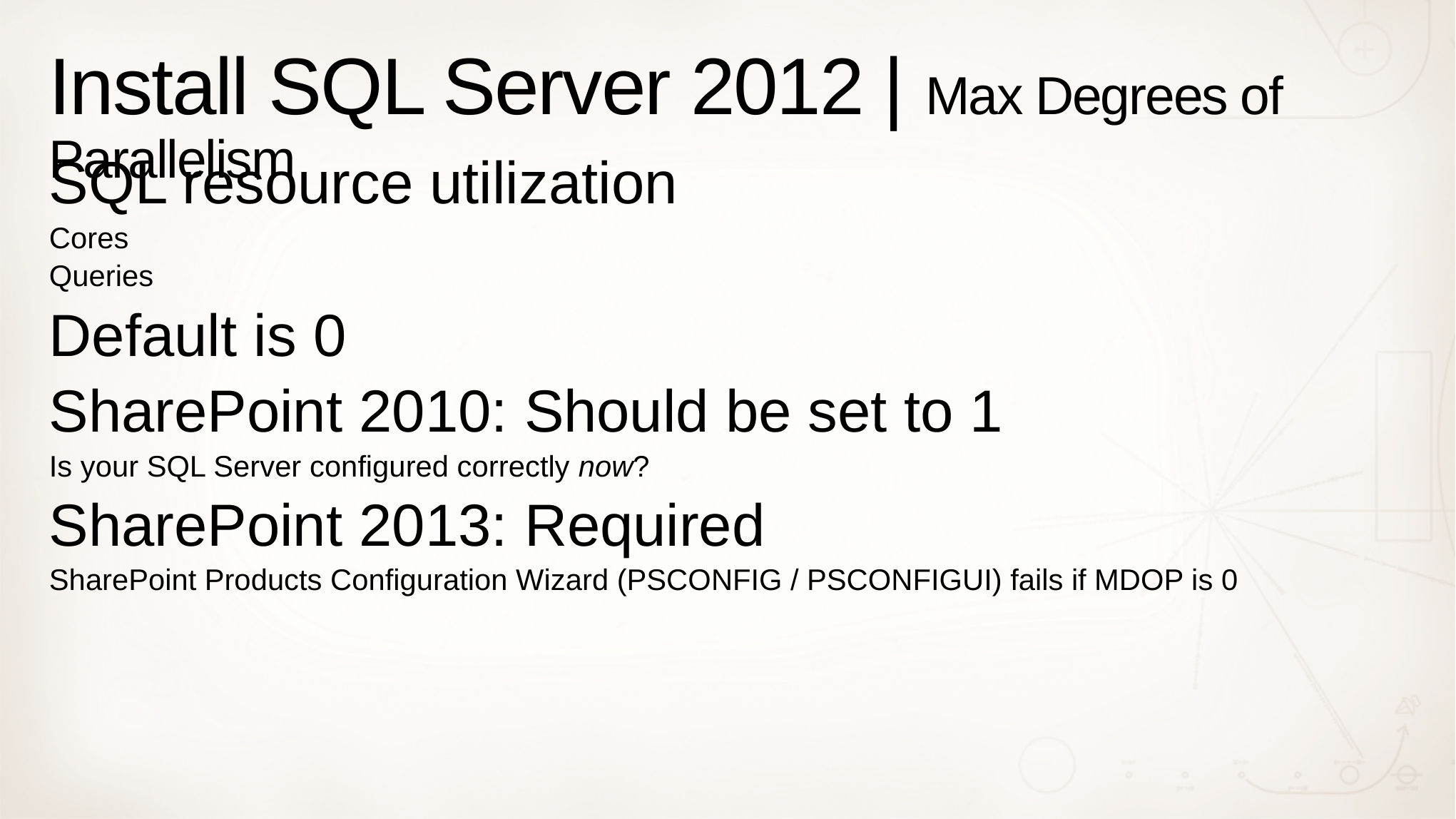

# Install SQL Server 2012 | Max Degrees of Parallelism
SQL resource utilization
Cores
Queries
Default is 0
SharePoint 2010: Should be set to 1
Is your SQL Server configured correctly now?
SharePoint 2013: Required
SharePoint Products Configuration Wizard (PSCONFIG / PSCONFIGUI) fails if MDOP is 0